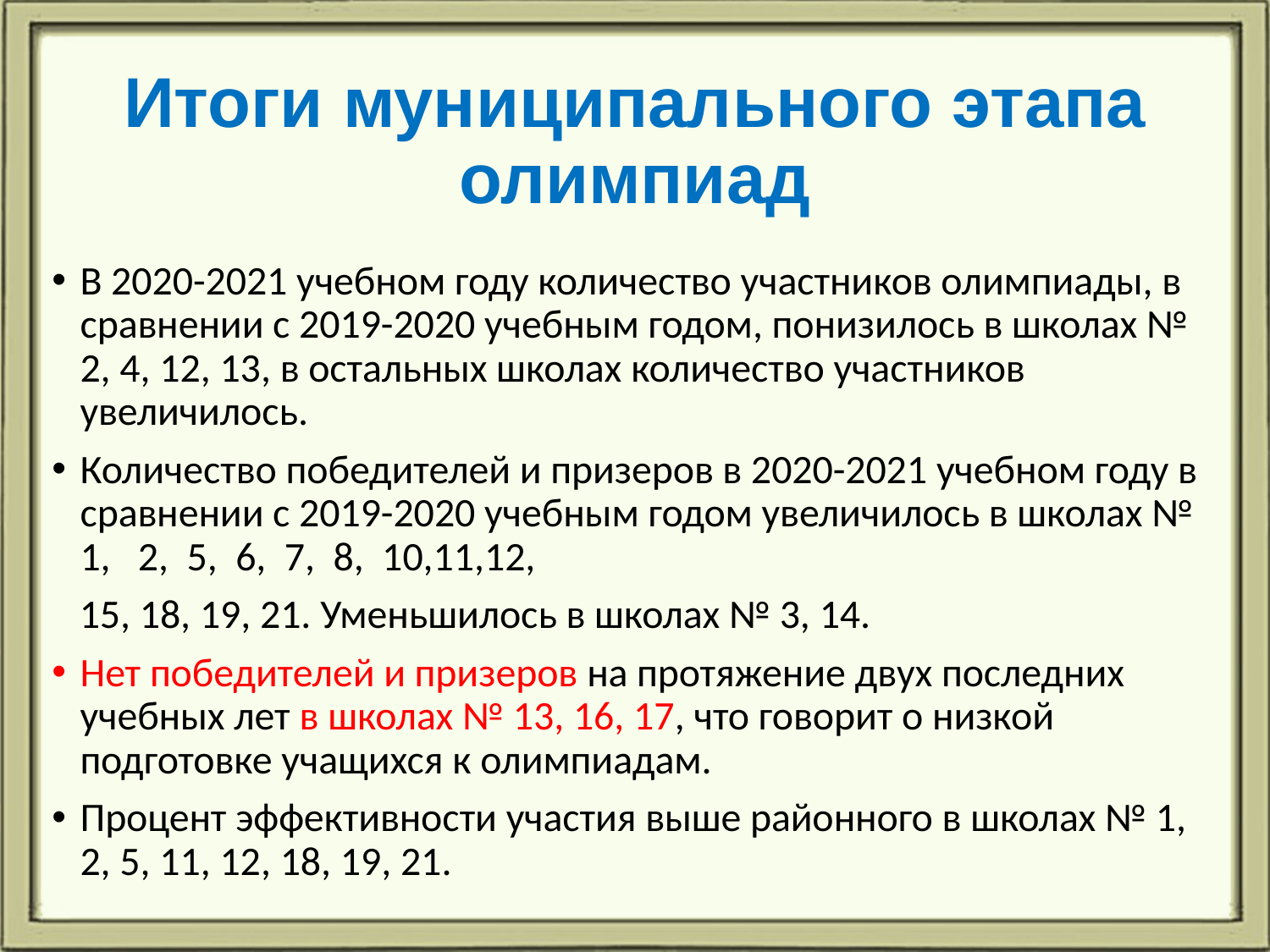

# Итоги муниципального этапа олимпиад
В 2020-2021 учебном году количество участников олимпиады, в сравнении с 2019-2020 учебным годом, понизилось в школах № 2, 4, 12, 13, в остальных школах количество участников увеличилось.
Количество победителей и призеров в 2020-2021 учебном году в сравнении с 2019-2020 учебным годом увеличилось в школах №  1,   2,  5,  6,  7,  8,  10,11,12,
   15, 18, 19, 21. Уменьшилось в школах № 3, 14.
Нет победителей и призеров на протяжение двух последних учебных лет в школах № 13, 16, 17, что говорит о низкой подготовке учащихся к олимпиадам.
Процент эффективности участия выше районного в школах № 1, 2, 5, 11, 12, 18, 19, 21.